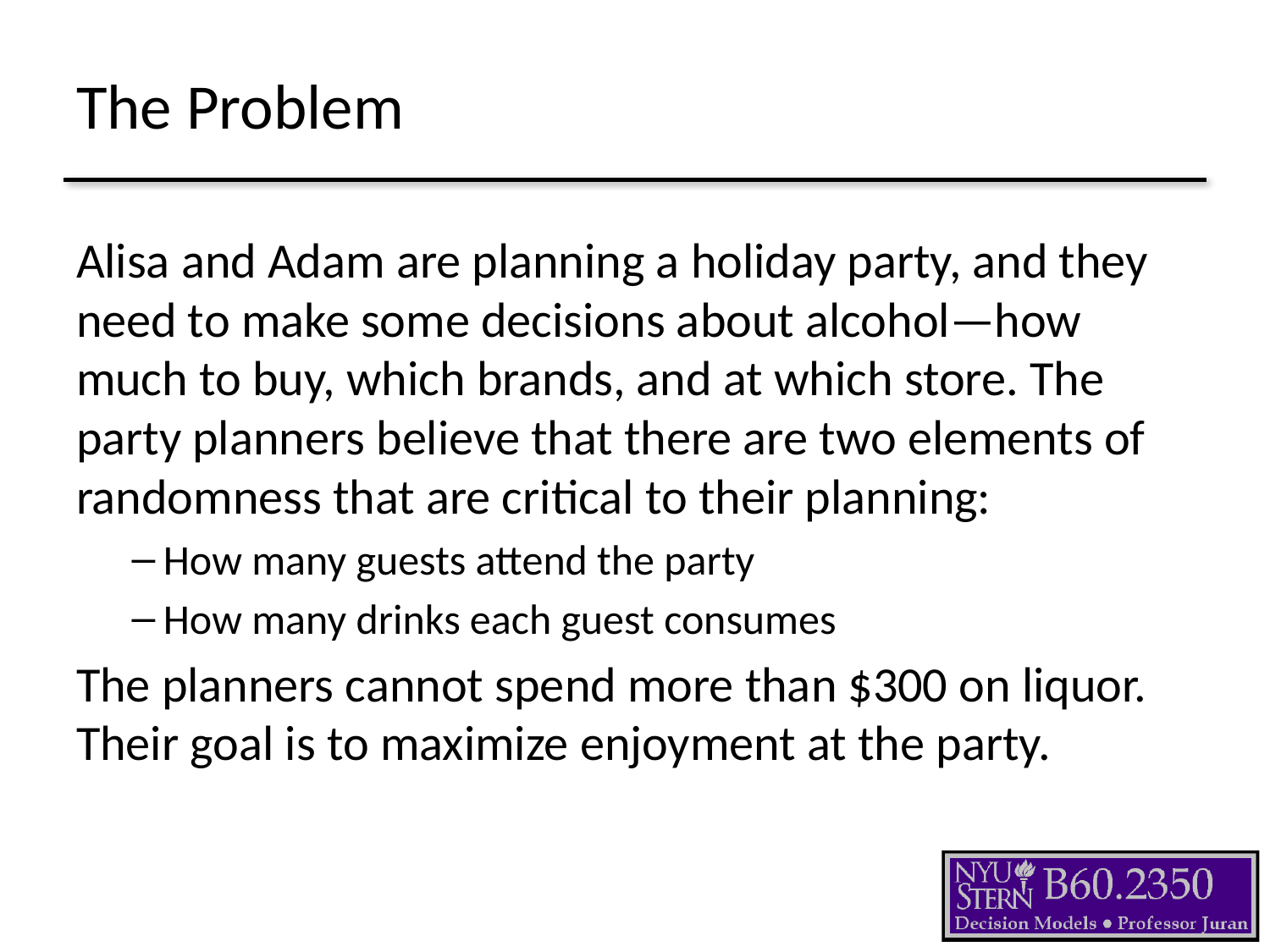

# The Problem
Alisa and Adam are planning a holiday party, and they need to make some decisions about alcohol—how much to buy, which brands, and at which store. The party planners believe that there are two elements of randomness that are critical to their planning:
How many guests attend the party
How many drinks each guest consumes
The planners cannot spend more than $300 on liquor. Their goal is to maximize enjoyment at the party.